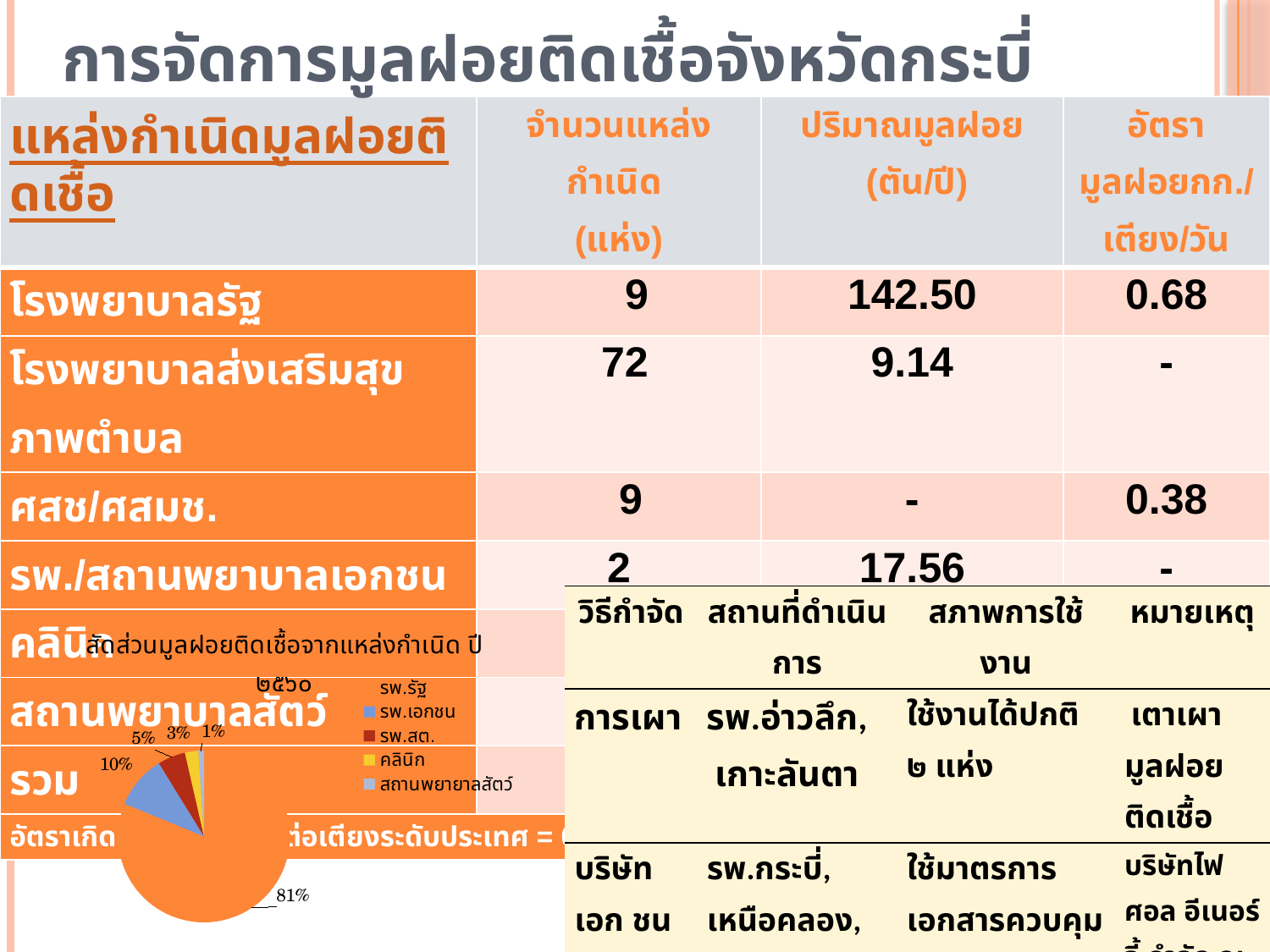

# การจัดการมูลฝอยติดเชื้อจังหวัดกระบี่
| แหล่งกำเนิดมูลฝอยติดเชื้อ | จำนวนแหล่งกำเนิด (แห่ง) | ปริมาณมูลฝอย (ตัน/ปี) | อัตรามูลฝอยกก./เตียง/วัน |
| --- | --- | --- | --- |
| โรงพยาบาลรัฐ | 9 | 142.50 | 0.68 |
| โรงพยาบาลส่งเสริมสุขภาพตำบล | 72 | 9.14 | - |
| ศสช/ศสมช. | 9 | - | 0.38 |
| รพ./สถานพยาบาลเอกชน | 2 | 17.56 | - |
| คลินิก | 208 | 4.40 | - |
| สถานพยาบาลสัตว์ | 18 | 1.86 |  |
| รวม | 318 | 175.46 | 0.53 |
| อัตราเกิดมูลฝอยติดเชื้อต่อเตียงระดับประเทศ = 0.5 กก./เตียง/วัน |  |  |  |
| วิธีกำจัด | สถานที่ดำเนินการ | สภาพการใช้งาน | หมายเหตุ |
| --- | --- | --- | --- |
| การเผา | รพ.อ่าวลึก, เกาะลันตา | ใช้งานได้ปกติ ๒ แห่ง | เตาเผา มูลฝอยติดเชื้อ |
| บริษัทเอก ชนขนส่งไปกำจัด | รพ.กระบี่, เหนือคลอง, คลองท่อม, เขาพนม, ปลาย พระยา, ลำทับ และเกาะพีพี | ใช้มาตรการเอกสารควบคุมกำกับตามแนวทางของกรมอนามัย (Manifest System) | บริษัทไฟศอล อีเนอร์จี้ กำจัด ณ จังหวัด นครสวรรค์ |

### Chart: สัดส่วนมูลฝอยติดเชื้อจากแหล่งกำเนิด ปี ๒๕๖๐

| Category |  |
|---|---|
| รพ.รัฐ | 81.21334438081391 |
| รพ.เอกชน | 10.0096420386044 |
| รพ.สต. | 5.2092655214993275 |
| คลินิก | 2.5076823418470284 |
| สถานพยายาลสัตว์ | 1.0600657172353347 |